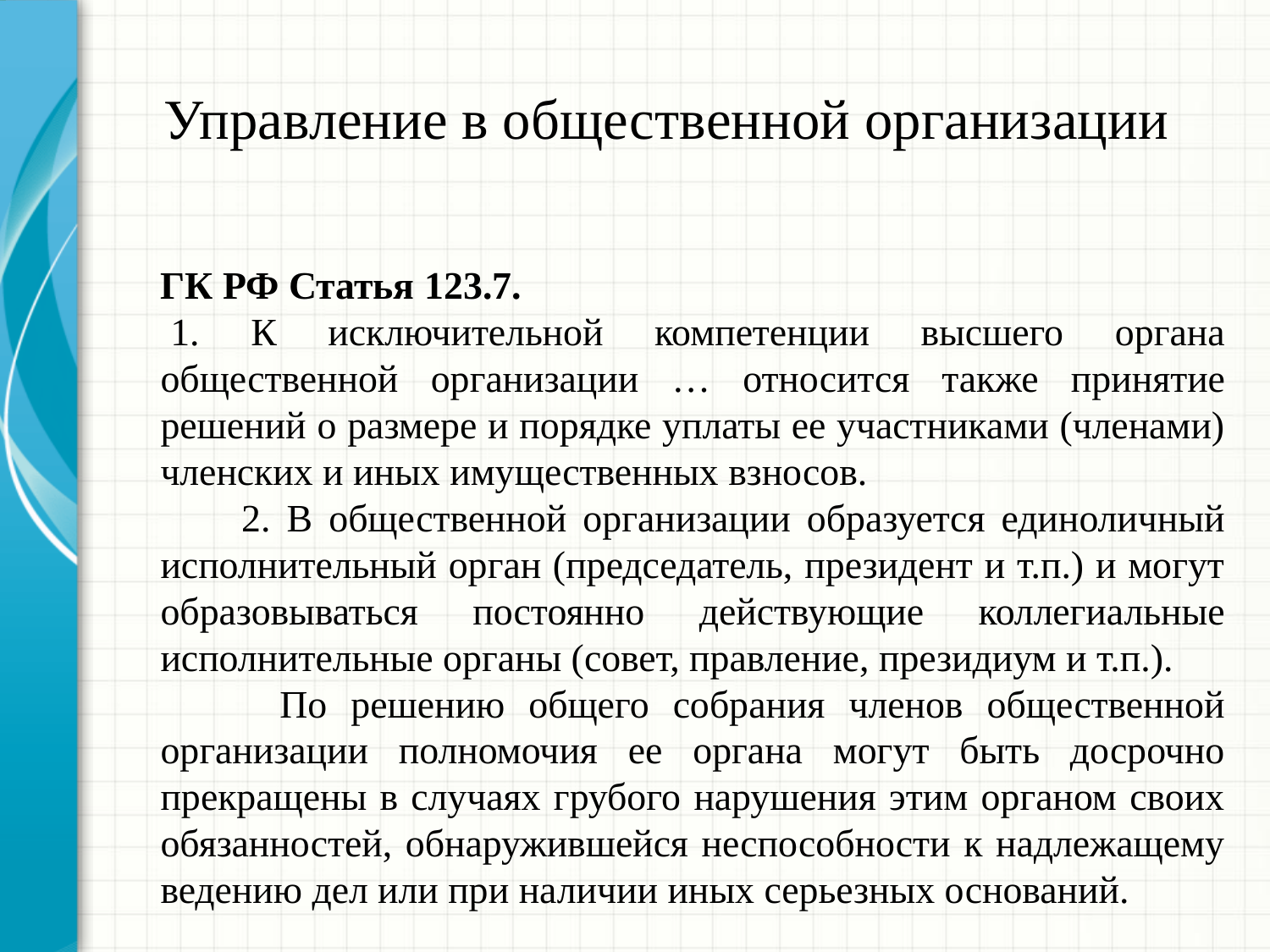

# Управление в общественной организации
ГК РФ Статья 123.7.
 1. К исключительной компетенции высшего органа общественной организации … относится также принятие решений о размере и порядке уплаты ее участниками (членами) членских и иных имущественных взносов.
     2. В общественной организации образуется единоличный исполнительный орган (председатель, президент и т.п.) и могут образовываться постоянно действующие коллегиальные исполнительные органы (совет, правление, президиум и т.п.).
     По решению общего собрания членов общественной организации полномочия ее органа могут быть досрочно прекращены в случаях грубого нарушения этим органом своих обязанностей, обнаружившейся неспособности к надлежащему ведению дел или при наличии иных серьезных оснований.